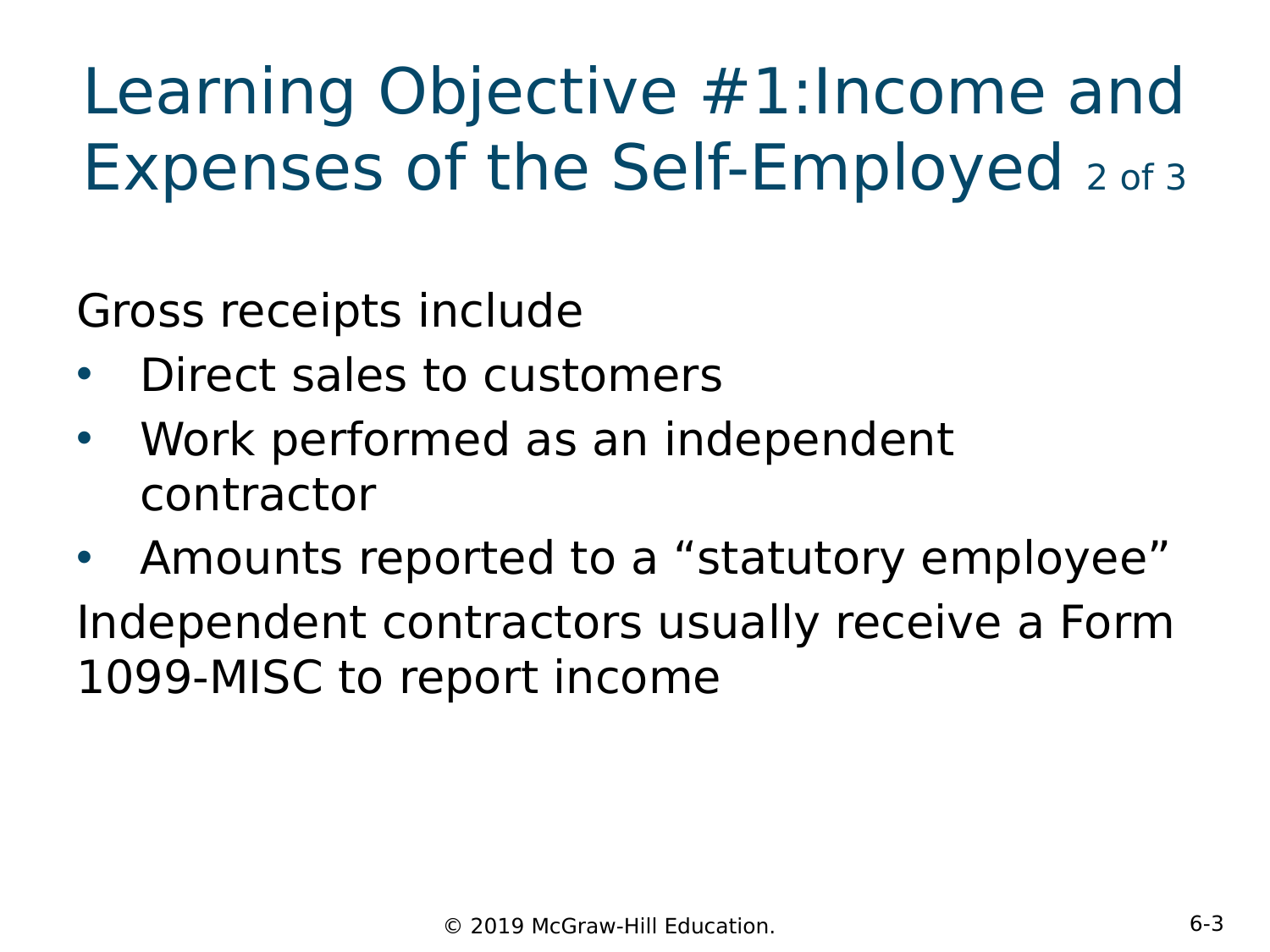

# Learning Objective #1:Income and Expenses of the Self-Employed 2 of 3
Gross receipts include
Direct sales to customers
Work performed as an independent contractor
Amounts reported to a “statutory employee”
Independent contractors usually receive a Form 1099-MISC to report income